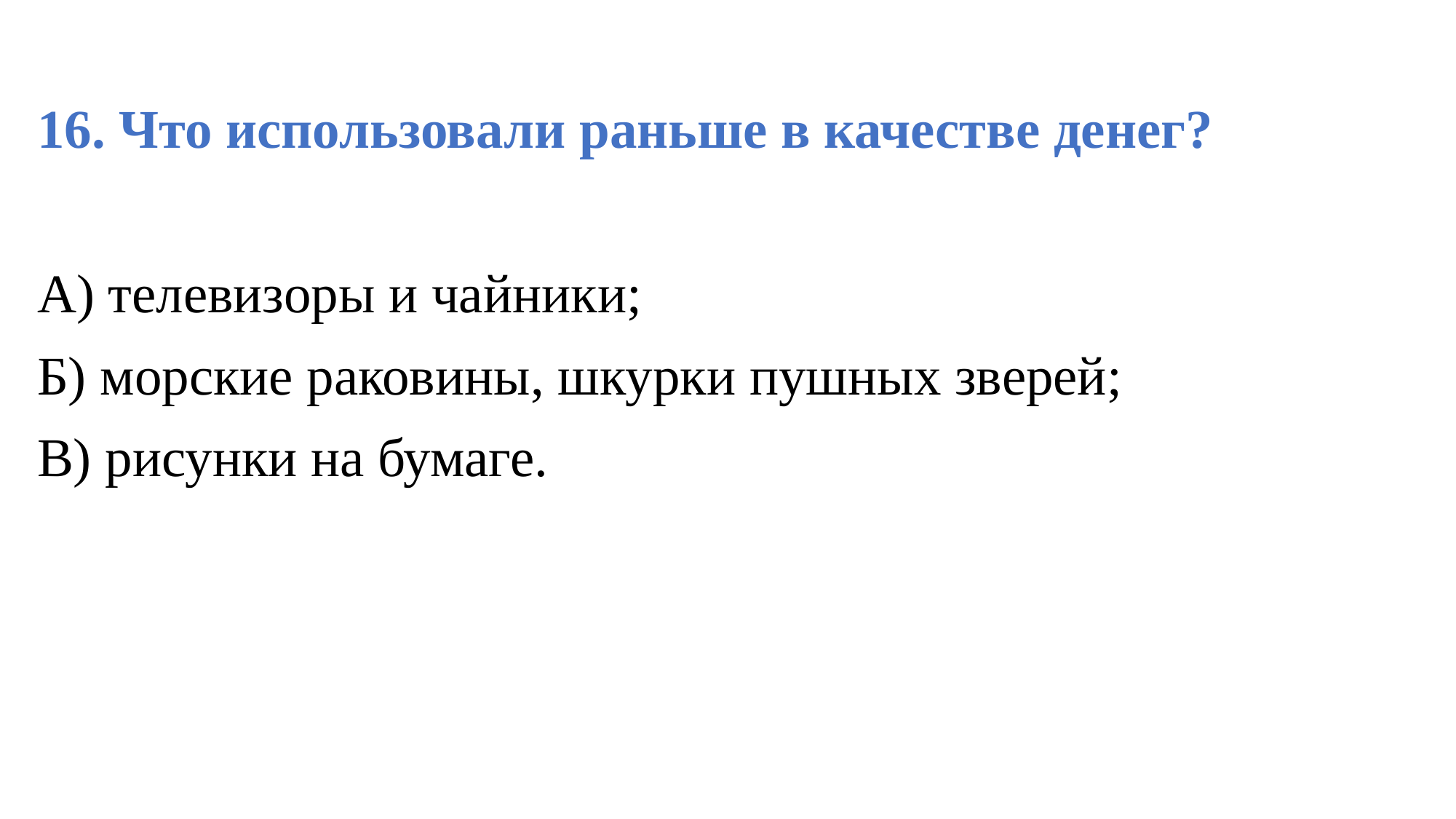

16. Что использовали раньше в качестве денег?

А) телевизоры и чайники;
Б) морские раковины, шкурки пушных зверей;
В) рисунки на бумаге.